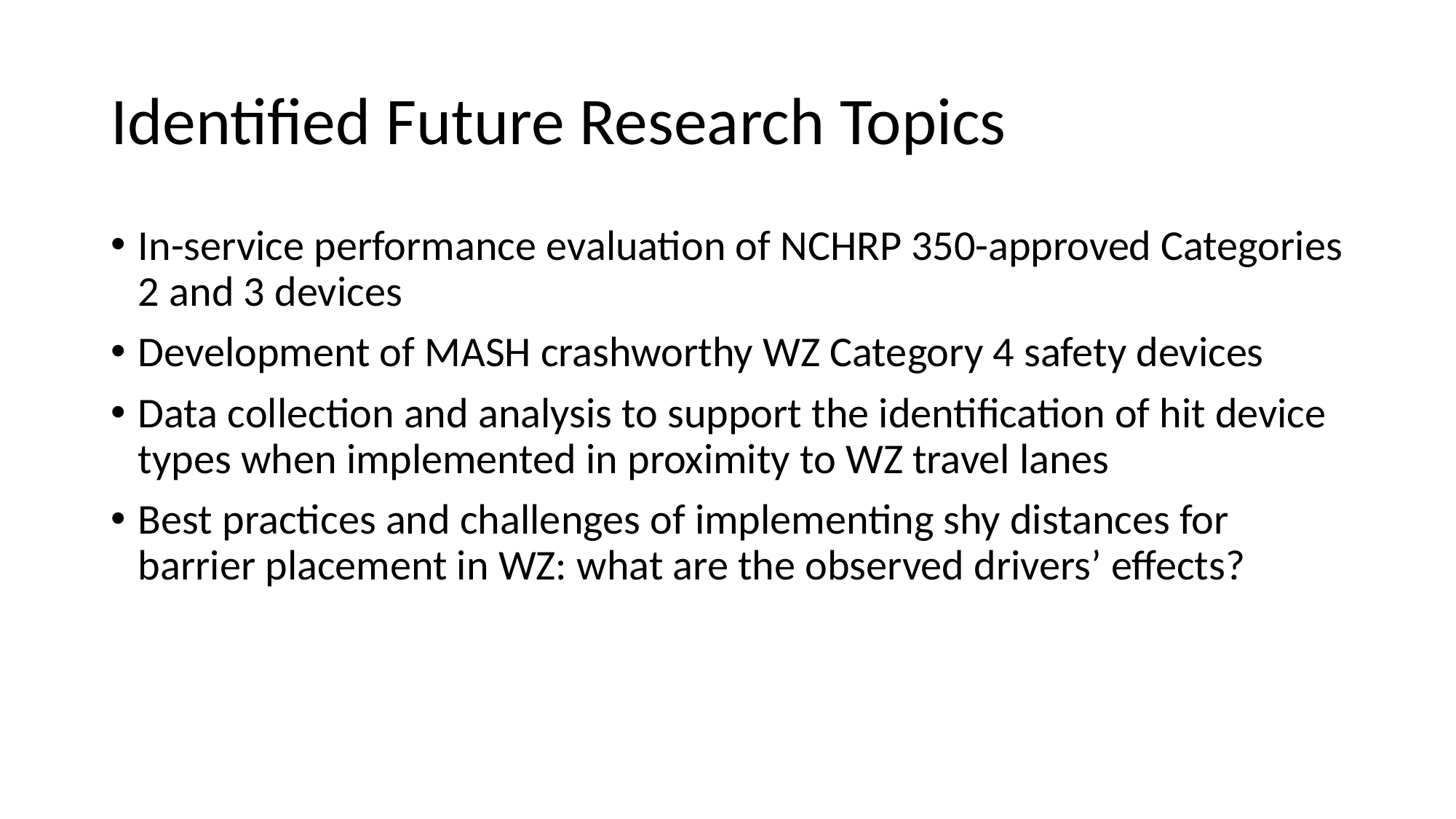

# Identified Future Research Topics
In-service performance evaluation of NCHRP 350-approved Categories 2 and 3 devices
Development of MASH crashworthy WZ Category 4 safety devices
Data collection and analysis to support the identification of hit device types when implemented in proximity to WZ travel lanes
Best practices and challenges of implementing shy distances for barrier placement in WZ: what are the observed drivers’ effects?
75